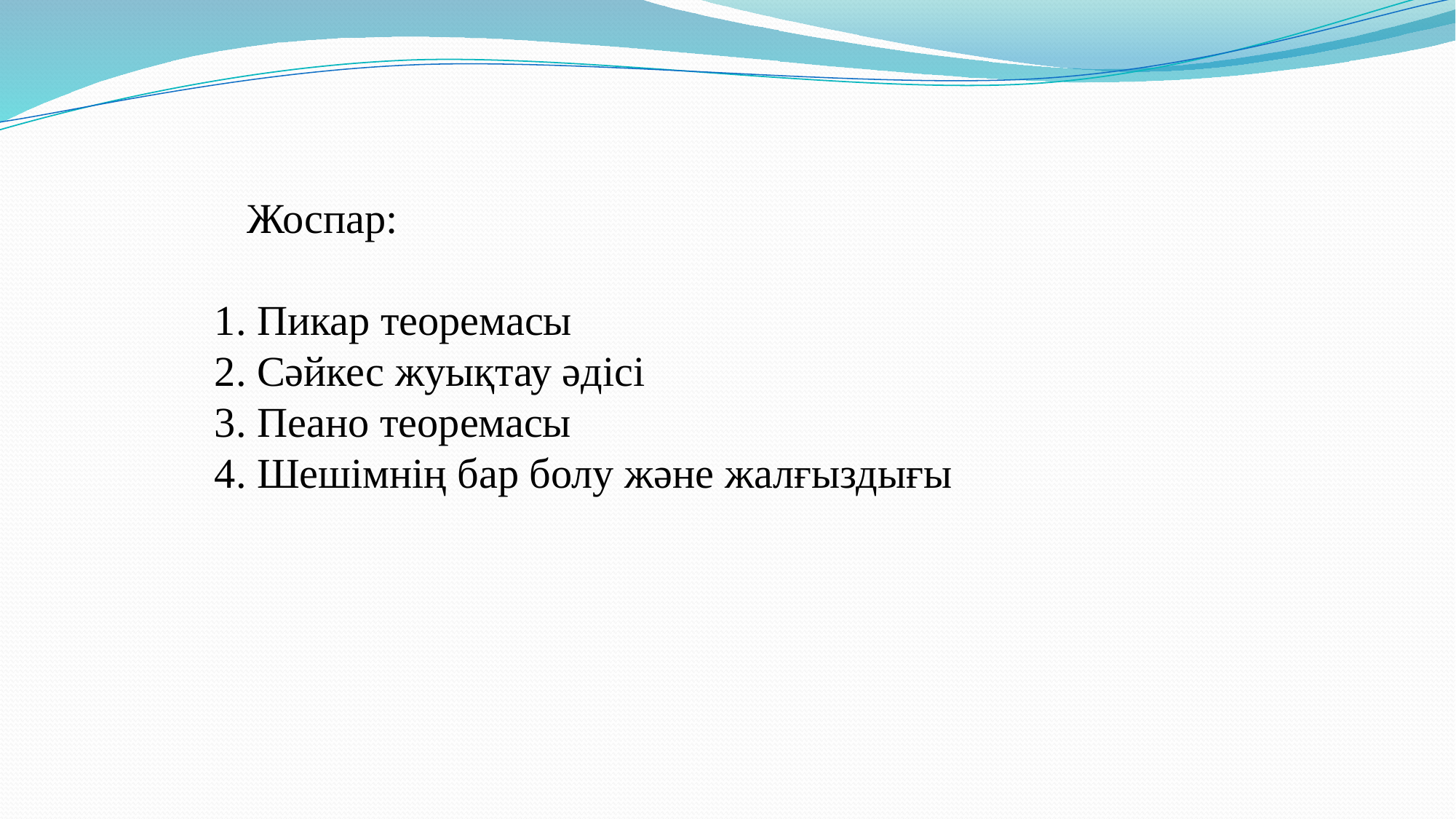

Жоспар:

1. Пикар теоремасы
2. Сәйкес жуықтау әдісі
3. Пеано теоремасы
4. Шешімнің бар болу және жалғыздығы